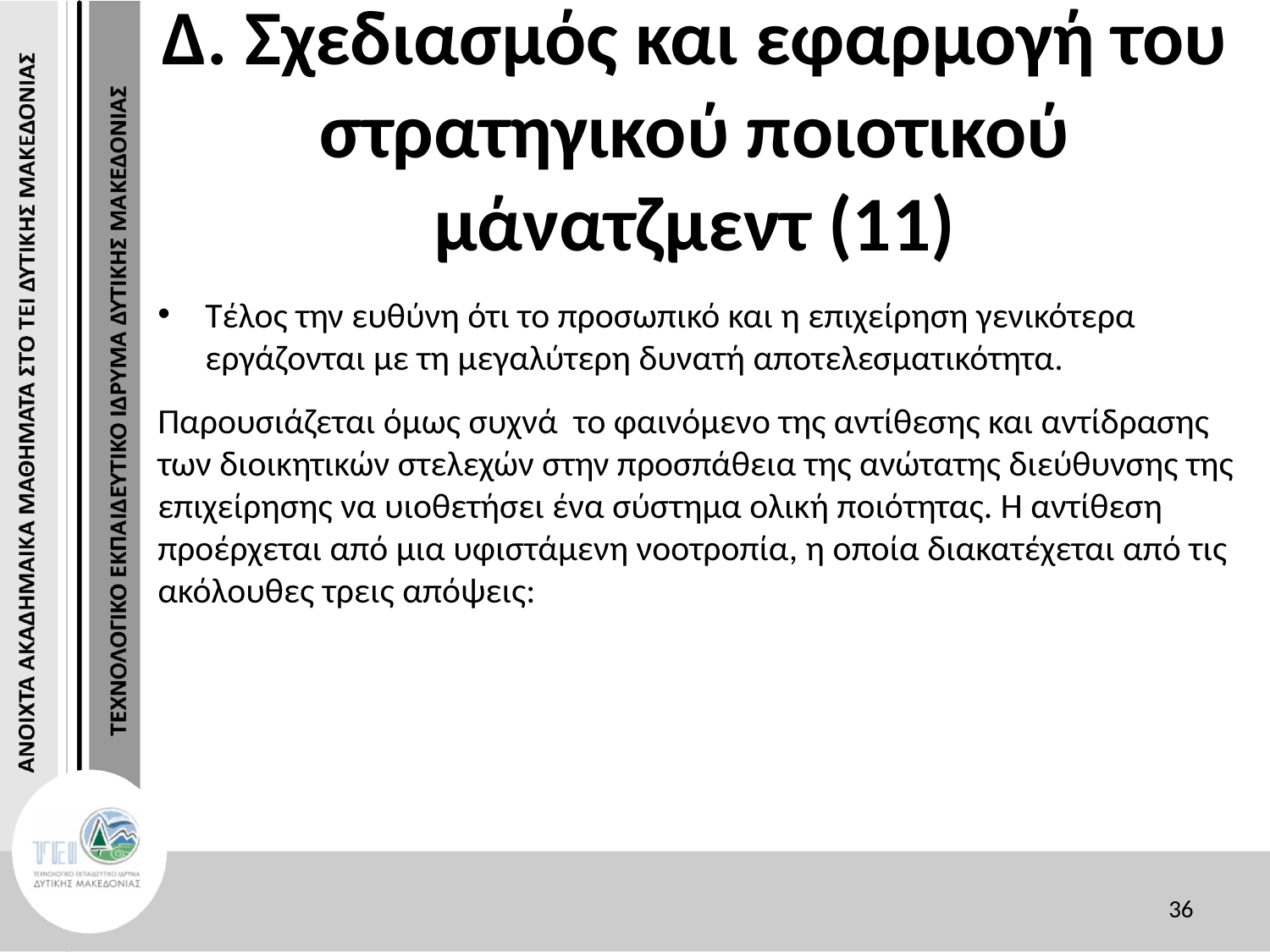

# Δ. Σχεδιασμός και εφαρμογή του στρατηγικού ποιοτικού μάνατζμεντ (11)
Τέλος την ευθύνη ότι το προσωπικό και η επιχείρηση γενικότερα εργάζονται με τη μεγαλύτερη δυνατή αποτελεσματικότητα.
Παρουσιάζεται όμως συχνά  το φαινόμενο της αντίθεσης και αντίδρασης των διοικητικών στελεχών στην προσπάθεια της ανώτατης διεύθυνσης της επιχείρησης να υιοθετήσει ένα σύστημα ολική ποιότητας. Η αντίθεση προέρχεται από μια υφιστάμενη νοοτροπία, η οποία διακατέχεται από τις ακόλουθες τρεις απόψεις:
36